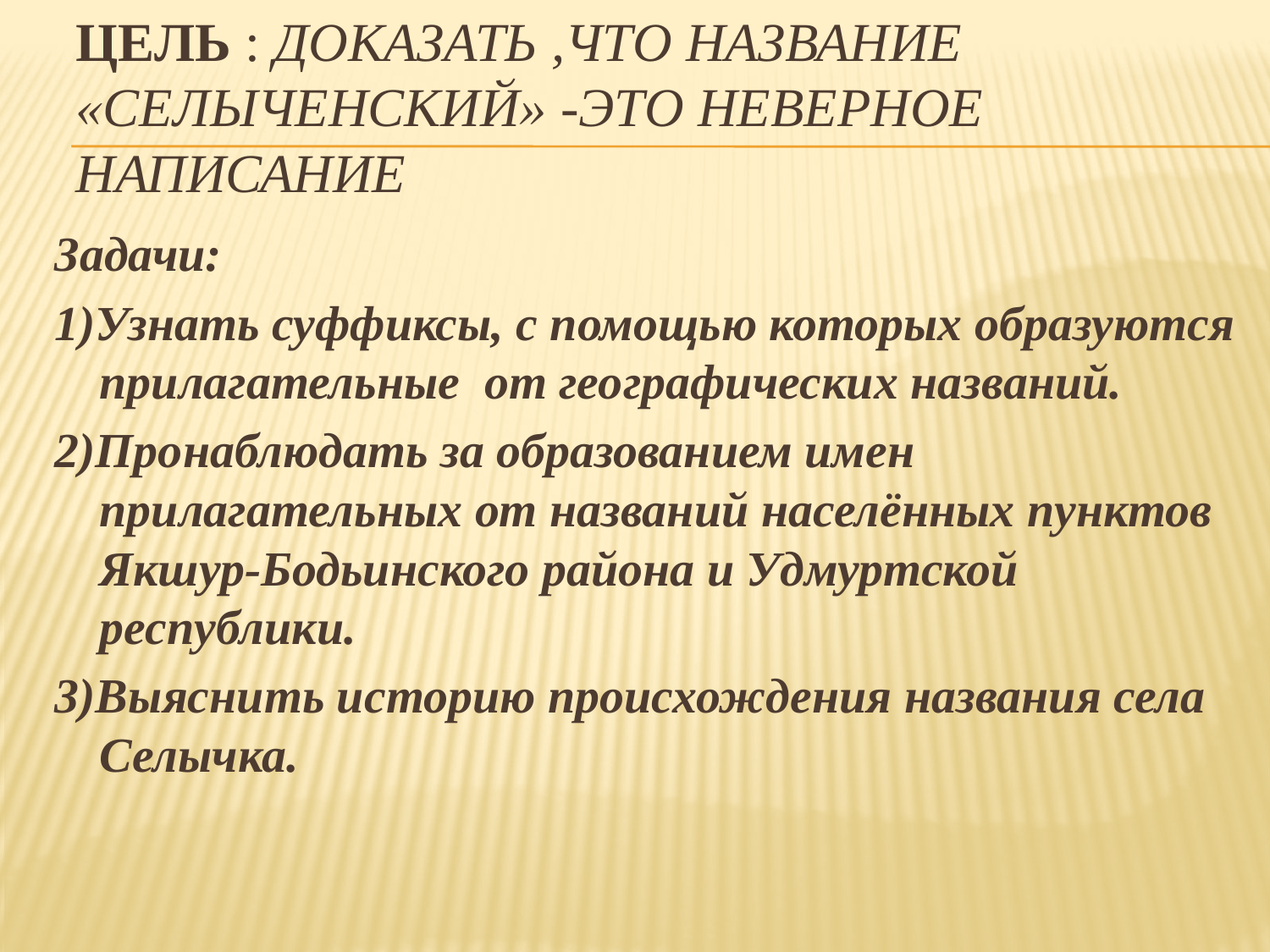

# ЦЕЛЬ : ДОКАЗАТЬ ,ЧТО НАЗВАНИЕ «Селыченский» -это неверное написание
Задачи:
1)Узнать суффиксы, с помощью которых образуются прилагательные  от географических названий.
2)Пронаблюдать за образованием имен прилагательных от названий населённых пунктов  Якшур-Бодьинского района и Удмуртской республики.
3)Выяснить историю происхождения названия села Селычка.